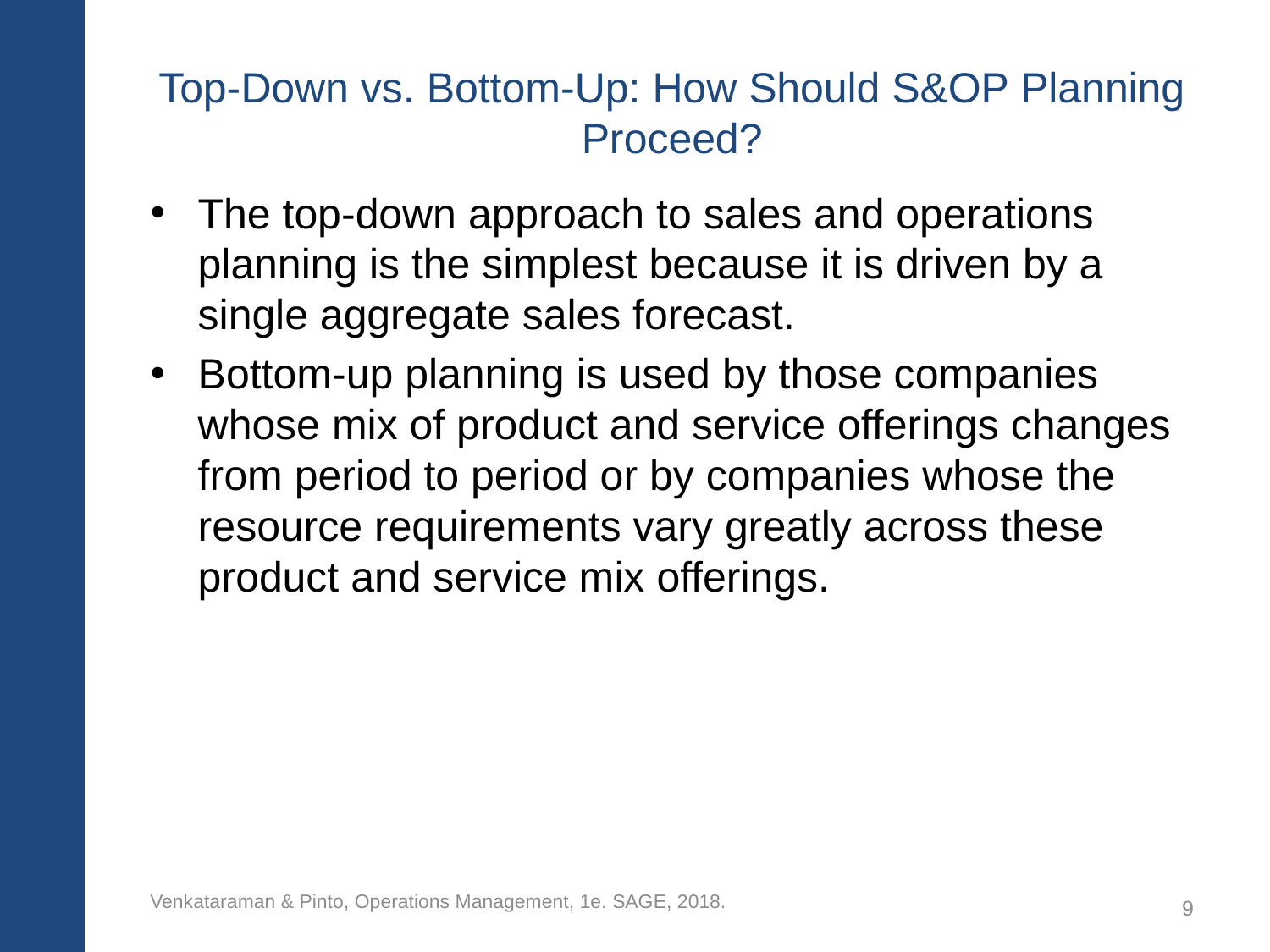

# Top-Down vs. Bottom-Up: How Should S&OP Planning Proceed?
The top-down approach to sales and operations planning is the simplest because it is driven by a single aggregate sales forecast.
Bottom-up planning is used by those companies whose mix of product and service offerings changes from period to period or by companies whose the resource requirements vary greatly across these product and service mix offerings.
Venkataraman & Pinto, Operations Management, 1e. SAGE, 2018.
9